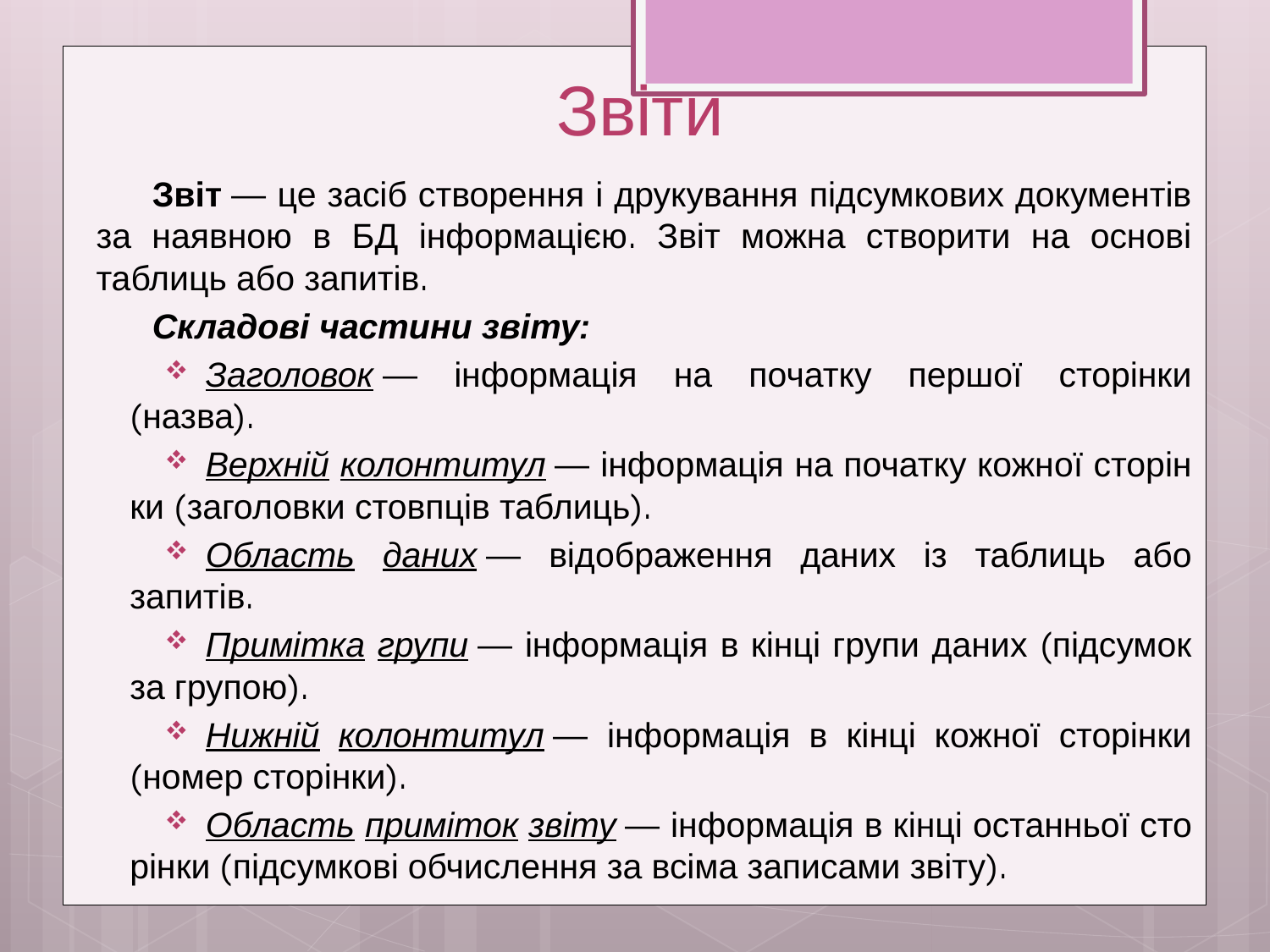

# Звіти
Звіт — це засіб створення і друкування підсумкових докумен­тів за наявною в БД інформацією. Звіт можна створити на основі таблиць або запитів.
Складові частини звіту:
Заголовок — інформація на початку першої сторінки (назва).
Верхній колонтитул — інформація на початку кожної сторін­ки (заголовки стовпців таблиць).
Область даних — відображення даних із таблиць або запитів.
Примітка групи — інформація в кінці групи даних (підсумок за групою).
Нижній колонтитул — інформація в кінці кожної сторінки (номер сторінки).
Область приміток звіту — інформація в кінці останньої сто­рінки (підсумкові обчислення за всіма записами звіту).